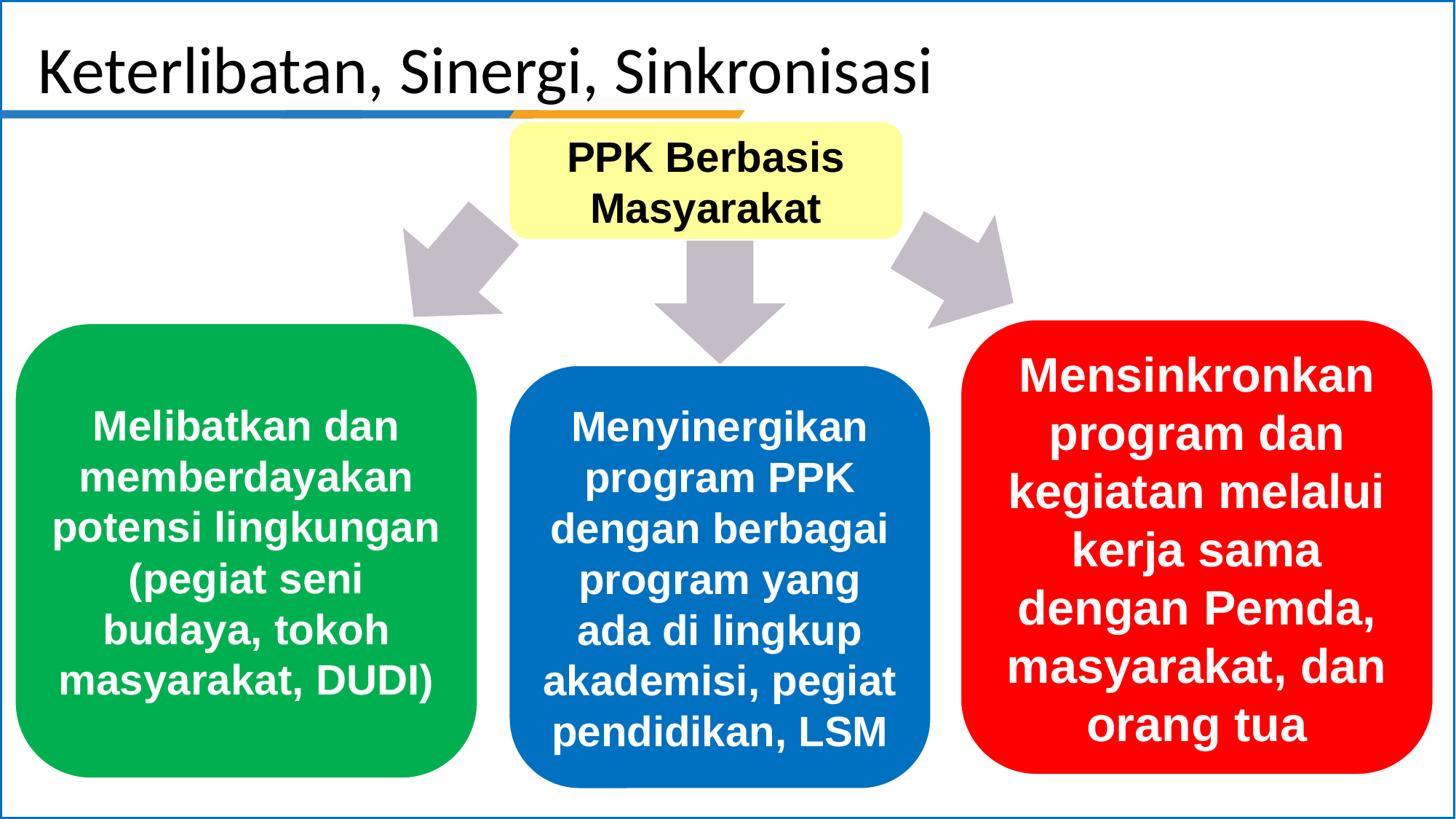

# Keterlibatan, Sinergi, Sinkronisasi

PPK Berbasis Masyarakat

Mensinkronkan program dan kegiatan melalui kerja sama dengan Pemda, masyarakat, dan orang tua
Melibatkan dan memberdayakan potensi lingkungan (pegiat seni budaya, tokoh masyarakat, DUDI)
Menyinergikan program PPK dengan berbagai program yang ada di lingkup akademisi, pegiat pendidikan, LSM